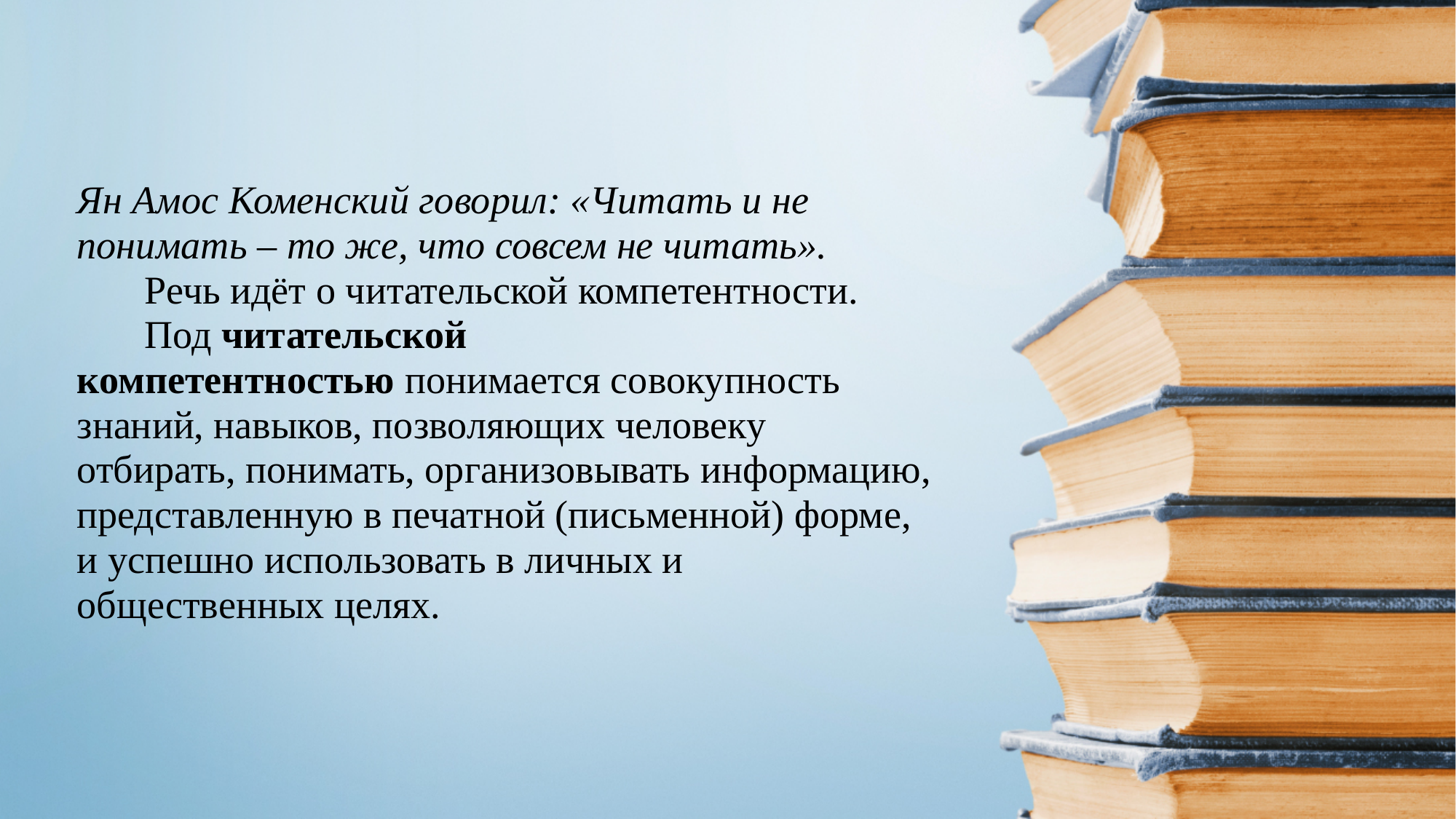

Ян Амос Коменский говорил: «Читать и не понимать – то же, что совсем не читать».
	Речь идёт о читательской компетентности.
	Под читательской компетентностью понимается совокупность знаний, навыков, позволяющих человеку отбирать, понимать, организовывать информацию, представленную в печатной (письменной) форме, и успешно использовать в личных и общественных целях.